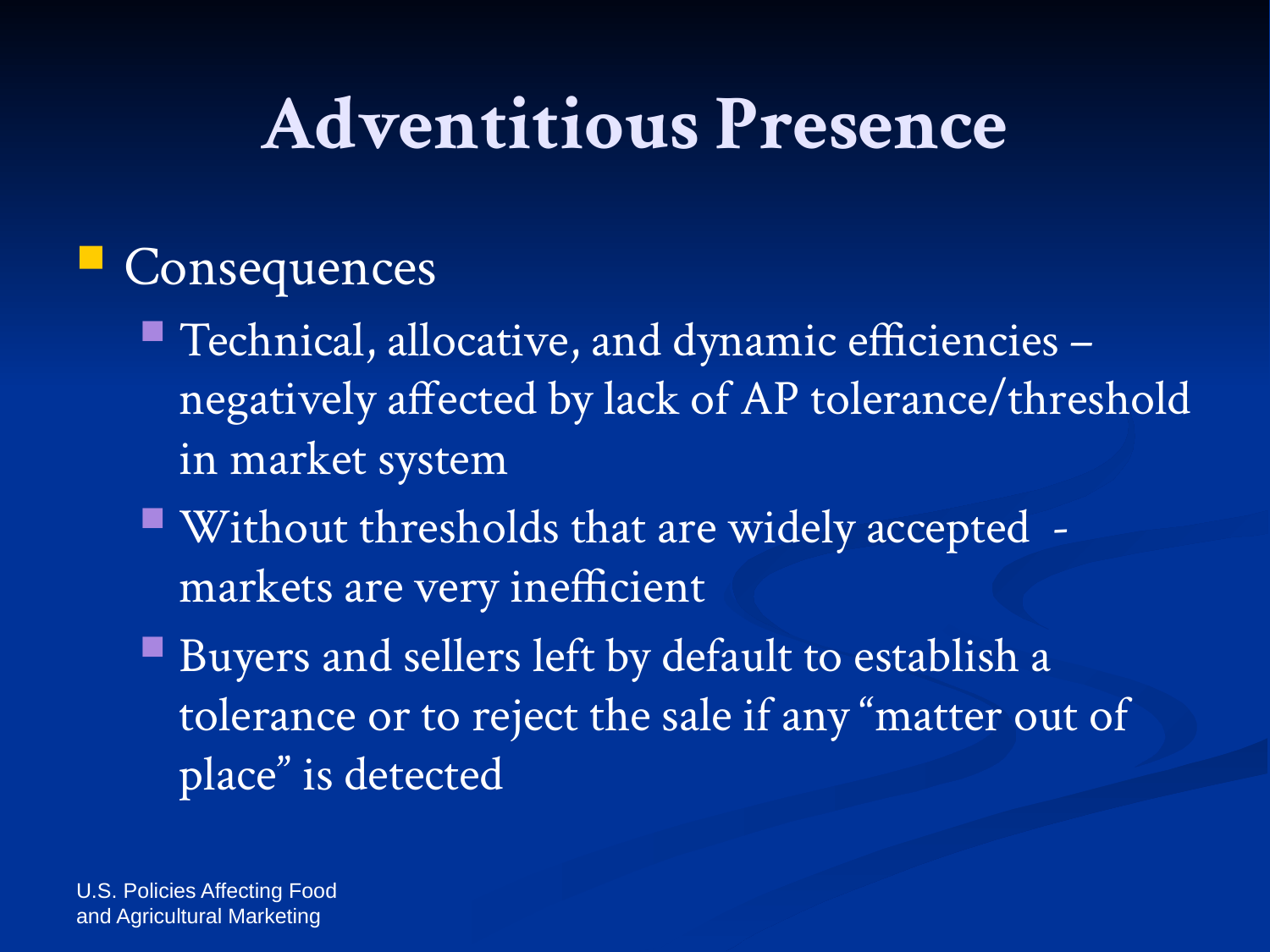

# Adventitious Presence
Consequences
Technical, allocative, and dynamic efficiencies – negatively affected by lack of AP tolerance/threshold in market system
Without thresholds that are widely accepted  - markets are very inefficient
Buyers and sellers left by default to establish a tolerance or to reject the sale if any “matter out of place” is detected

U.S. Policies Affecting Food and Agricultural Marketing